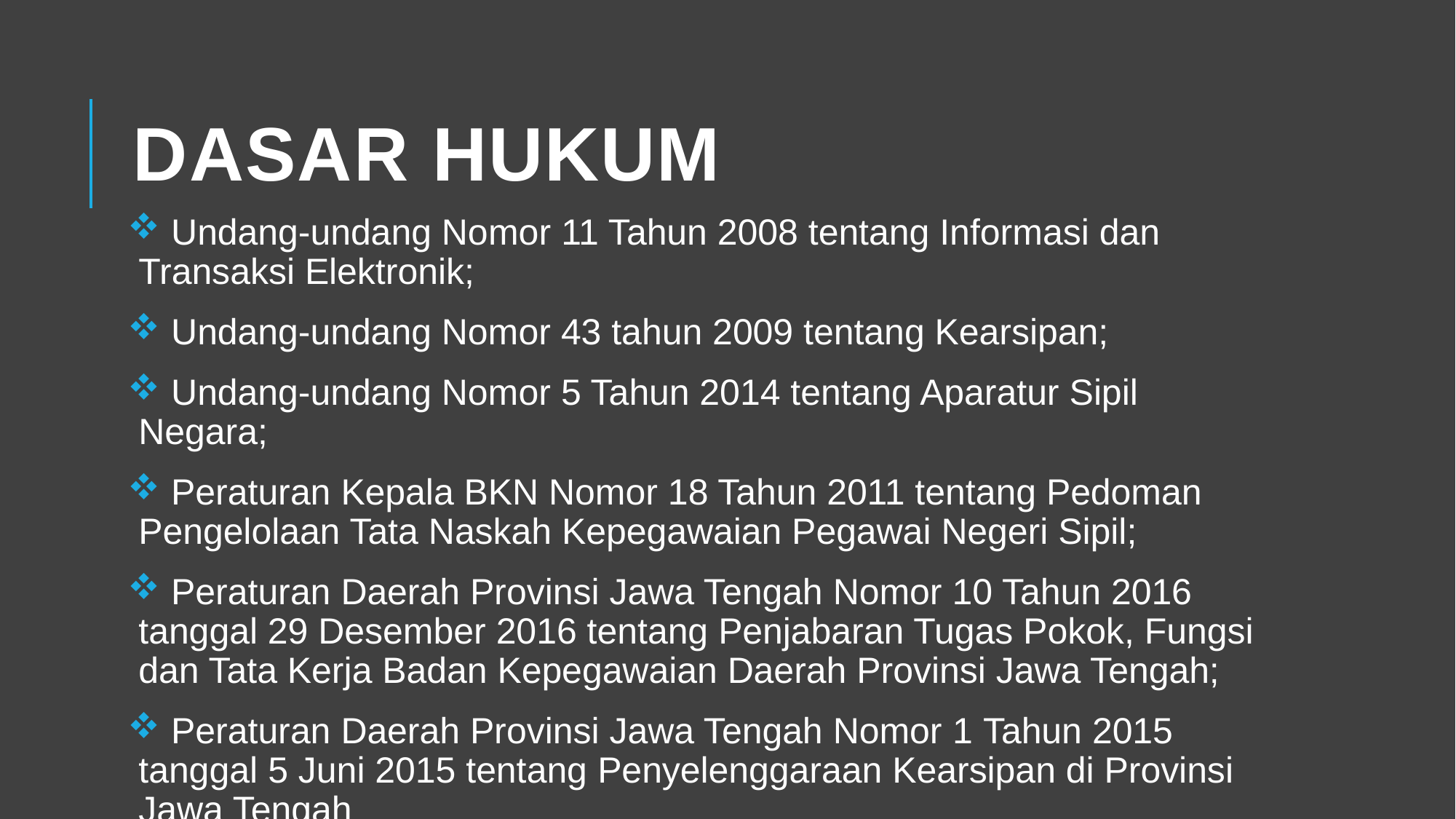

# Dasar Hukum
 Undang-undang Nomor 11 Tahun 2008 tentang Informasi dan Transaksi Elektronik;
 Undang-undang Nomor 43 tahun 2009 tentang Kearsipan;
 Undang-undang Nomor 5 Tahun 2014 tentang Aparatur Sipil Negara;
 Peraturan Kepala BKN Nomor 18 Tahun 2011 tentang Pedoman Pengelolaan Tata Naskah Kepegawaian Pegawai Negeri Sipil;
 Peraturan Daerah Provinsi Jawa Tengah Nomor 10 Tahun 2016 tanggal 29 Desember 2016 tentang Penjabaran Tugas Pokok, Fungsi dan Tata Kerja Badan Kepegawaian Daerah Provinsi Jawa Tengah;
 Peraturan Daerah Provinsi Jawa Tengah Nomor 1 Tahun 2015 tanggal 5 Juni 2015 tentang Penyelenggaraan Kearsipan di Provinsi Jawa Tengah